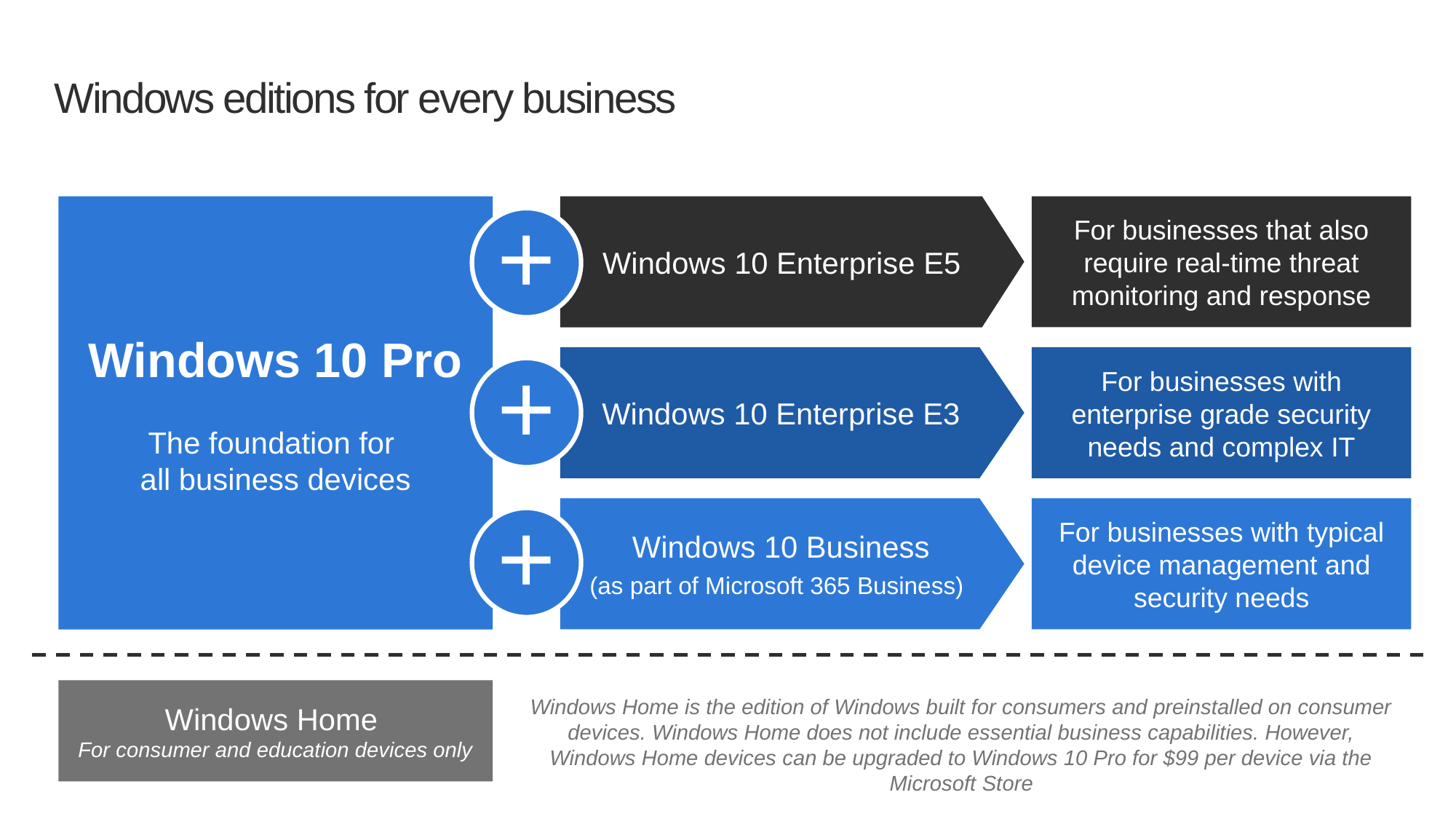

# Windows editions for every business
+

Windows 10 Pro

The foundation for
all business devices
Windows 10 Enterprise E5
For businesses that also require real-time threat monitoring and response
+

Windows 10 Enterprise E3
For businesses with enterprise grade security needs and complex IT
+

Windows 10 Business
(as part of Microsoft 365 Business)
For businesses with typical device management and security needs
Windows Home
For consumer and education devices only
Windows Home is the edition of Windows built for consumers and preinstalled on consumer devices. Windows Home does not include essential business capabilities. However, Windows Home devices can be upgraded to Windows 10 Pro for $99 per device via the Microsoft Store